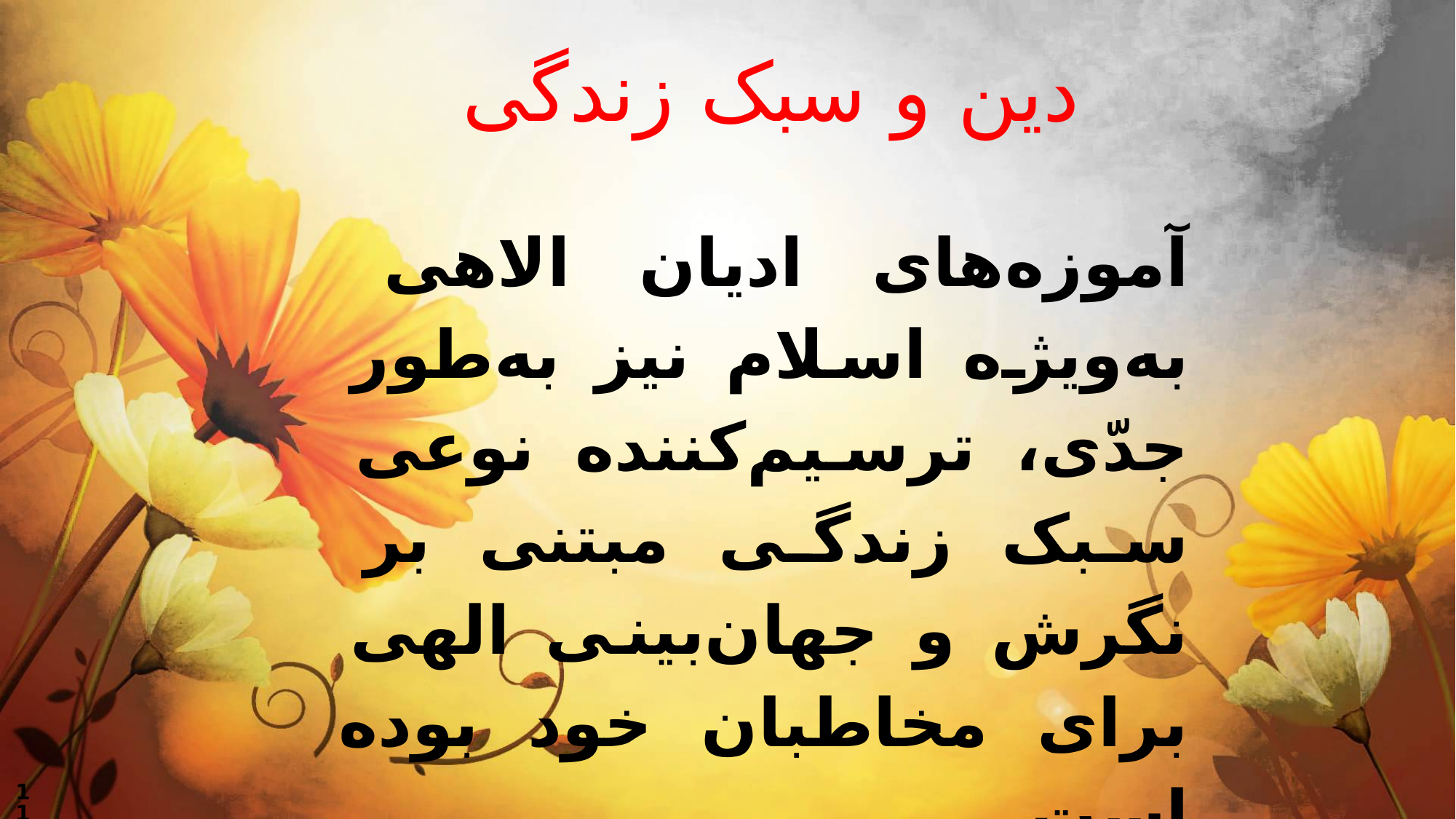

# دین و سبک زندگی
آموزه‌های ادیان الاهی به‌ویژه اسلام نیز به‌طور جدّی، ترسیم‌کننده نوعی سبک زندگی مبتنی بر نگرش و جهان‌بینی الهی برای مخاطبان خود بوده است.